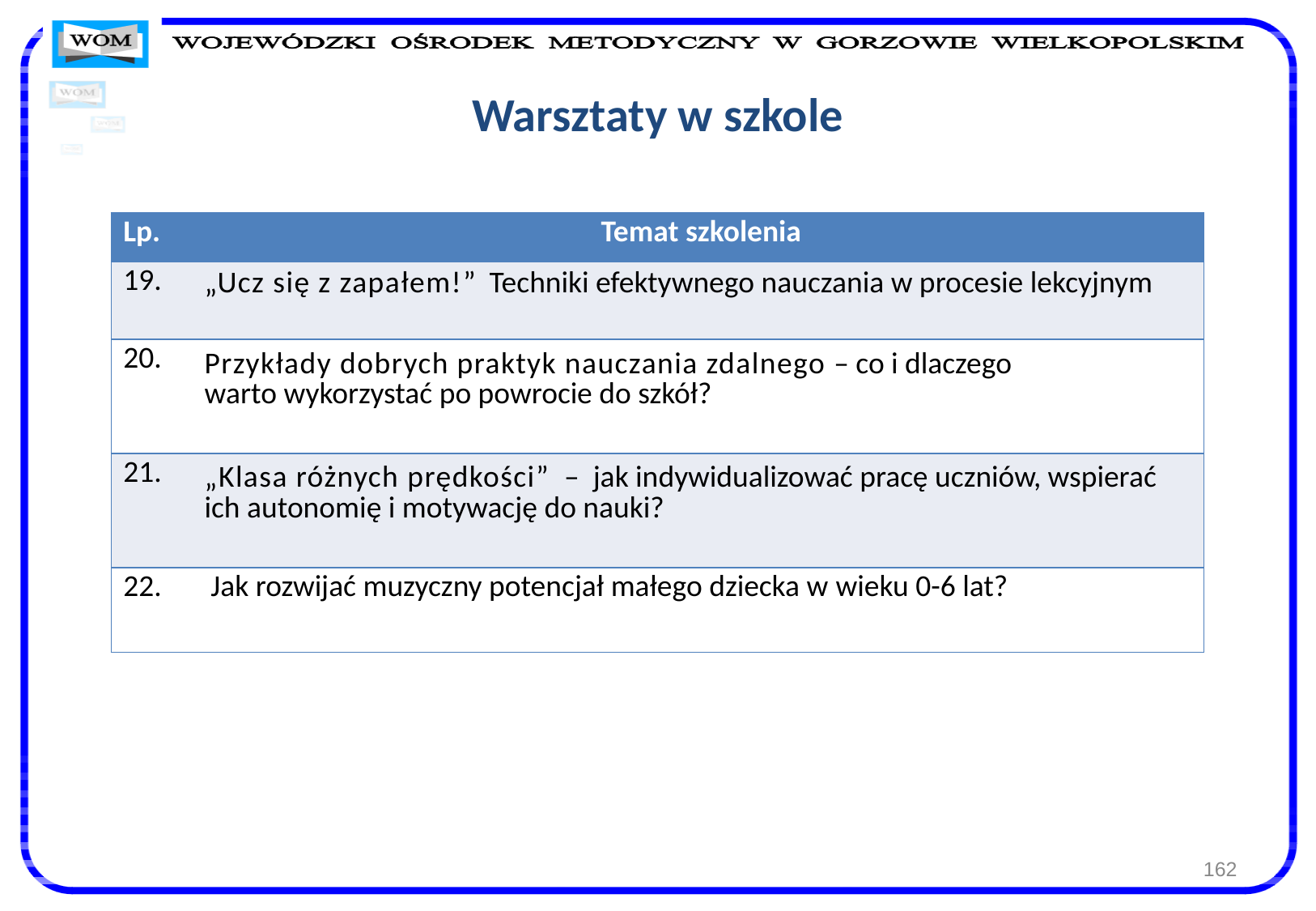

# Warsztaty w szkole
| Lp. | Temat szkolenia |
| --- | --- |
| 19. | „Ucz się z zapałem!” Techniki efektywnego nauczania w procesie lekcyjnym |
| 20. | Przykłady dobrych praktyk nauczania zdalnego – co i dlaczego warto wykorzystać po powrocie do szkół? |
| 21. | „Klasa różnych prędkości” – jak indywidualizować pracę uczniów, wspierać ich autonomię i motywację do nauki? |
| 22. | Jak rozwijać muzyczny potencjał małego dziecka w wieku 0-6 lat? |
162